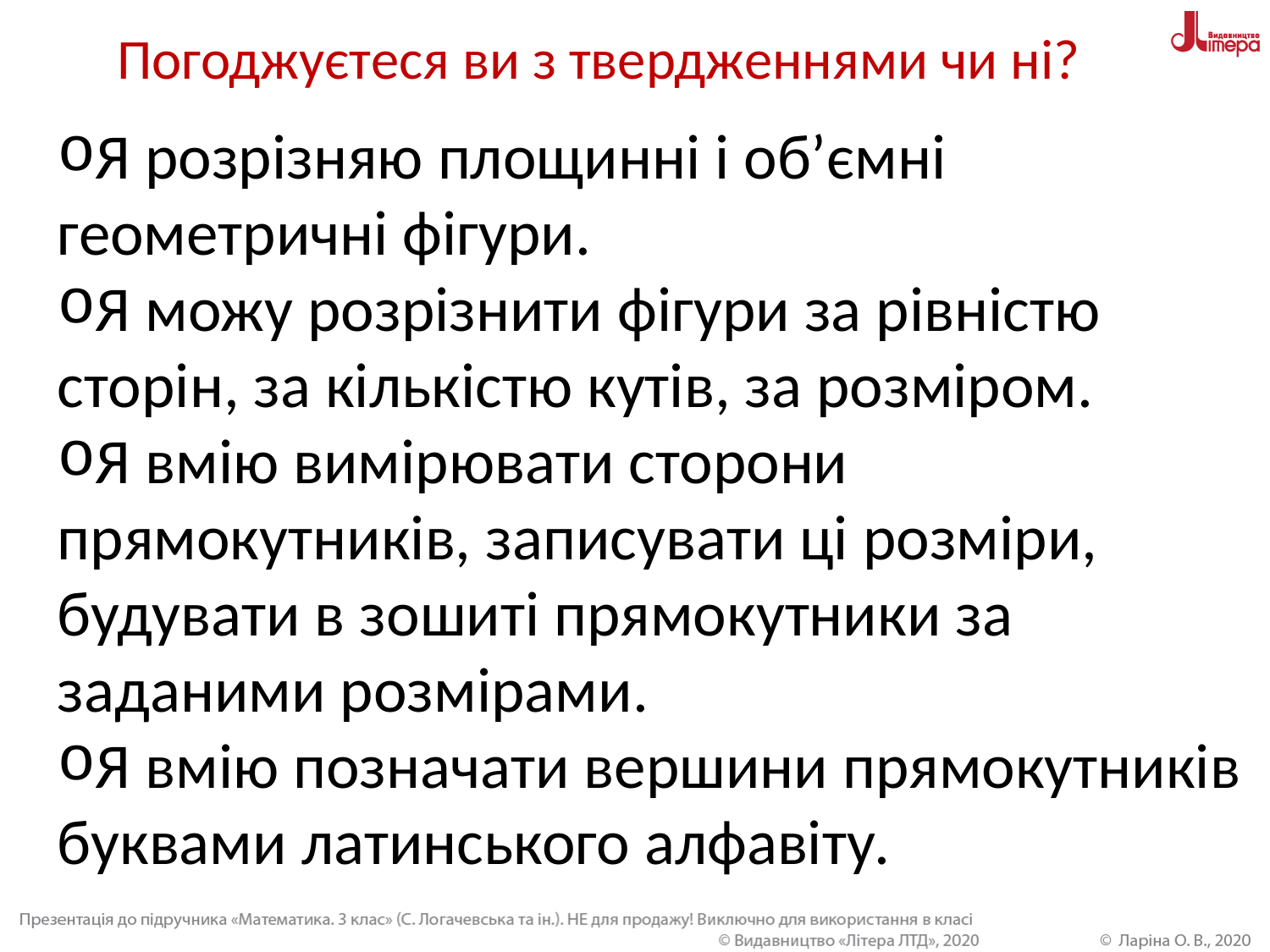

Погоджуєтеся ви з твердженнями чи ні?
Я розрізняю площинні і об’ємні геометричні фігури.
Я можу розрізнити фігури за рівністю сторін, за кількістю кутів, за розміром.
Я вмію вимірювати сторони прямокутників, записувати ці розміри, будувати в зошиті прямокутники за заданими розмірами.
Я вмію позначати вершини прямокутників буквами латинського алфавіту.